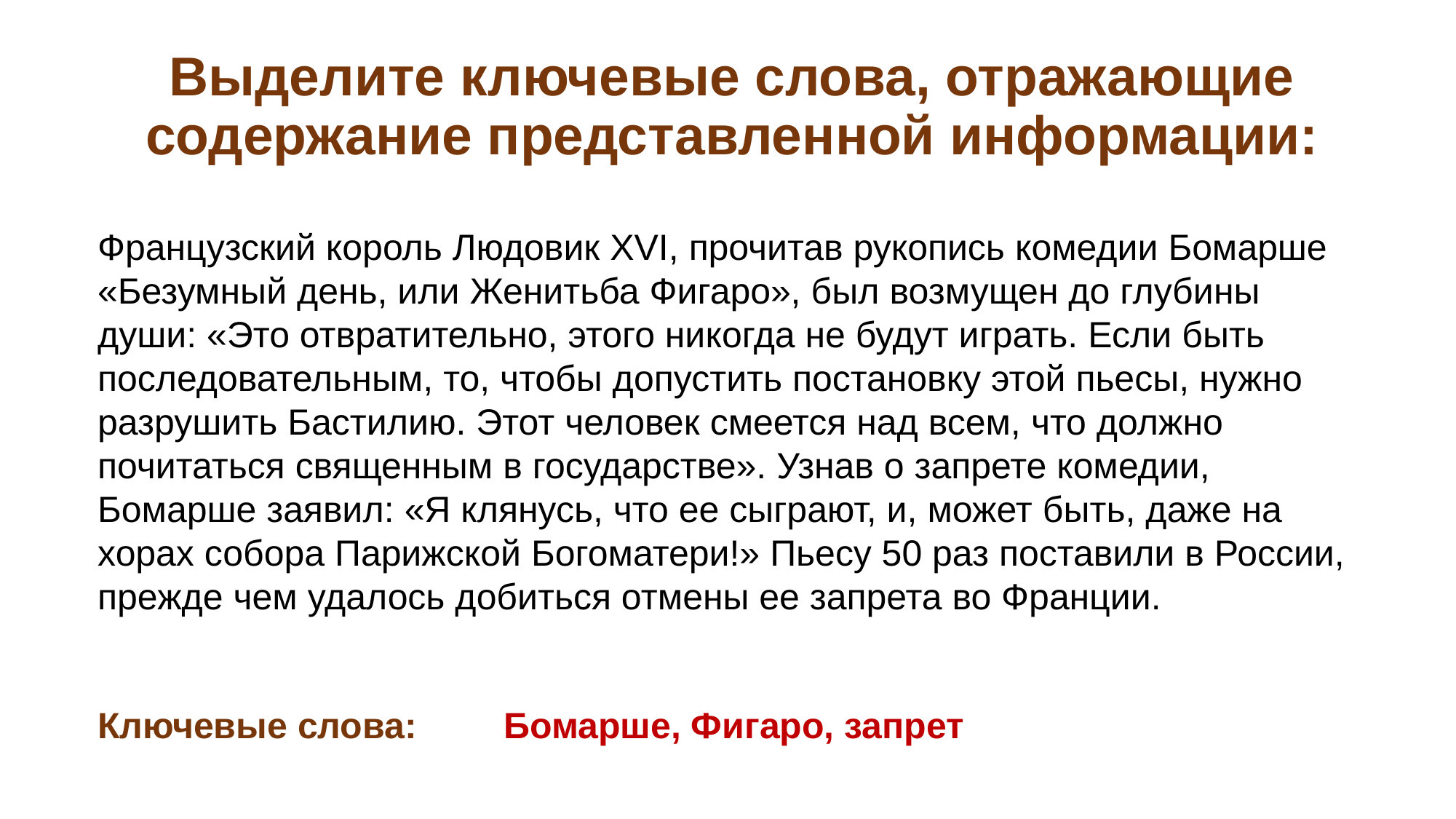

# Выделите ключевые слова, отражающие содержание представленной информации:
Французский король Людовик XVI, прочитав рукопись комедии Бомарше «Безумный день, или Женитьба Фигаро», был возмущен до глубины
души: «Это отвратительно, этого никогда не будут играть. Если быть
последовательным, то, чтобы допустить постановку этой пьесы, нужно
разрушить Бастилию. Этот человек смеется над всем, что должно почитаться священным в государстве». Узнав о запрете комедии, Бомарше заявил: «Я клянусь, что ее сыграют, и, может быть, даже на хорах собора Парижской Богоматери!» Пьесу 50 раз поставили в России, прежде чем удалось добиться отмены ее запрета во Франции.
Бомарше, Фигаро, запрет
Ключевые слова: